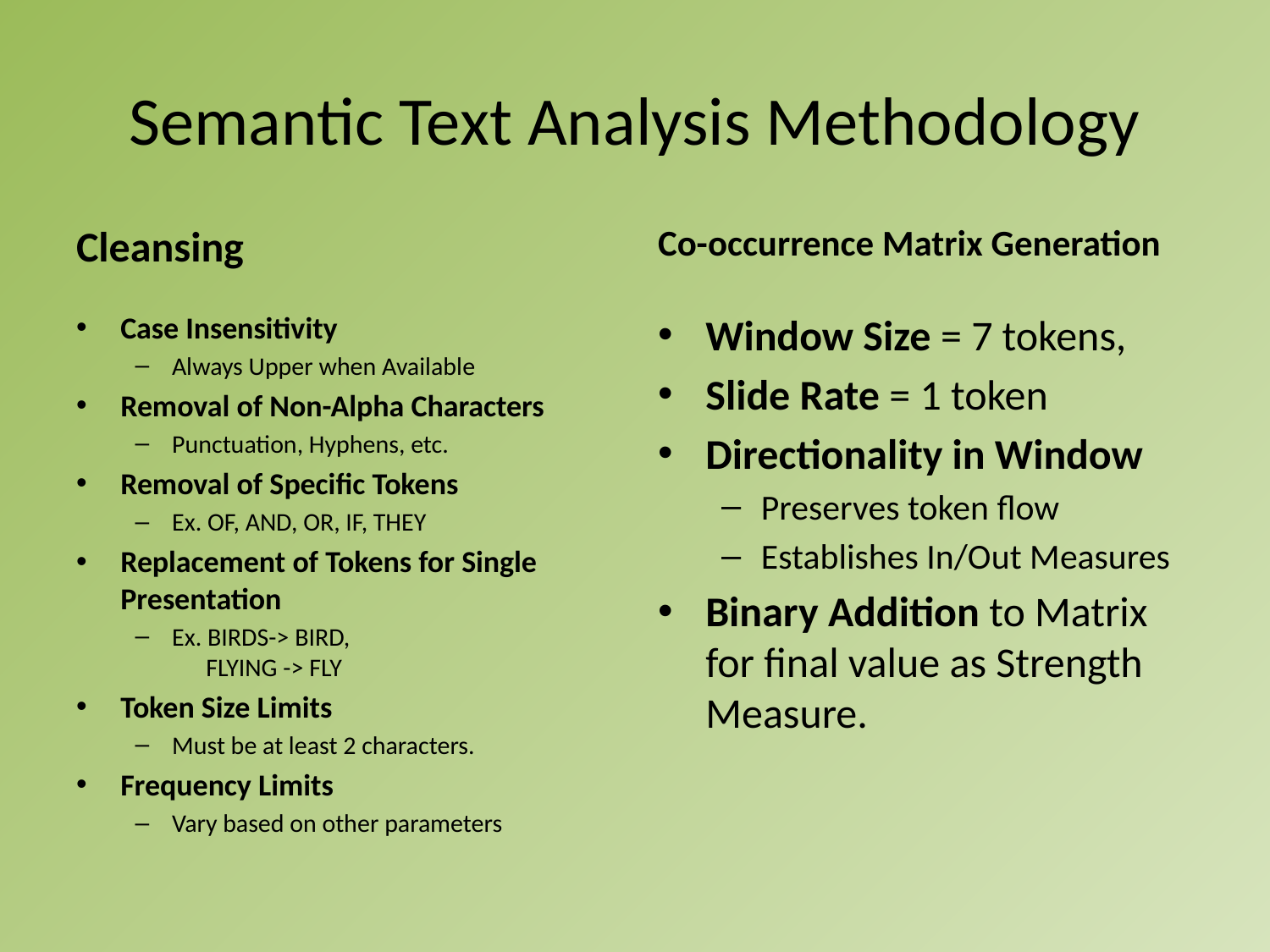

# Semantic Text Analysis Methodology
Cleansing
Co-occurrence Matrix Generation
Case Insensitivity
Always Upper when Available
Removal of Non-Alpha Characters
Punctuation, Hyphens, etc.
Removal of Specific Tokens
Ex. OF, AND, OR, IF, THEY
Replacement of Tokens for Single Presentation
Ex. BIRDS-> BIRD,
      FLYING -> FLY
Token Size Limits
Must be at least 2 characters.
Frequency Limits
Vary based on other parameters
Window Size = 7 tokens,
Slide Rate = 1 token
Directionality in Window
Preserves token flow
Establishes In/Out Measures
Binary Addition to Matrix for final value as Strength Measure.